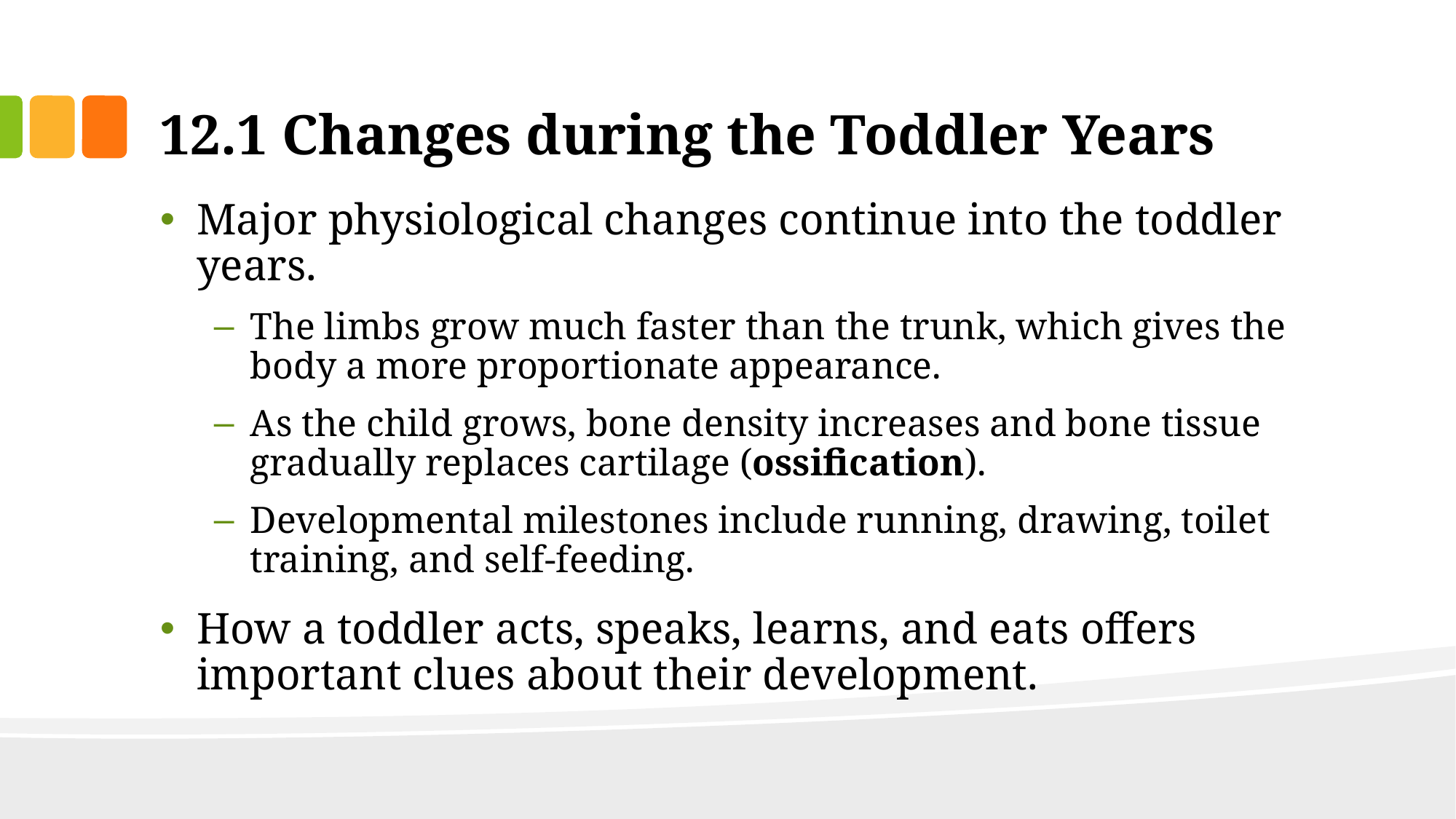

# 12.1 Changes during the Toddler Years
Major physiological changes continue into the toddler years.
The limbs grow much faster than the trunk, which gives the body a more proportionate appearance.
As the child grows, bone density increases and bone tissue gradually replaces cartilage (ossification).
Developmental milestones include running, drawing, toilet training, and self-feeding.
How a toddler acts, speaks, learns, and eats offers important clues about their development.